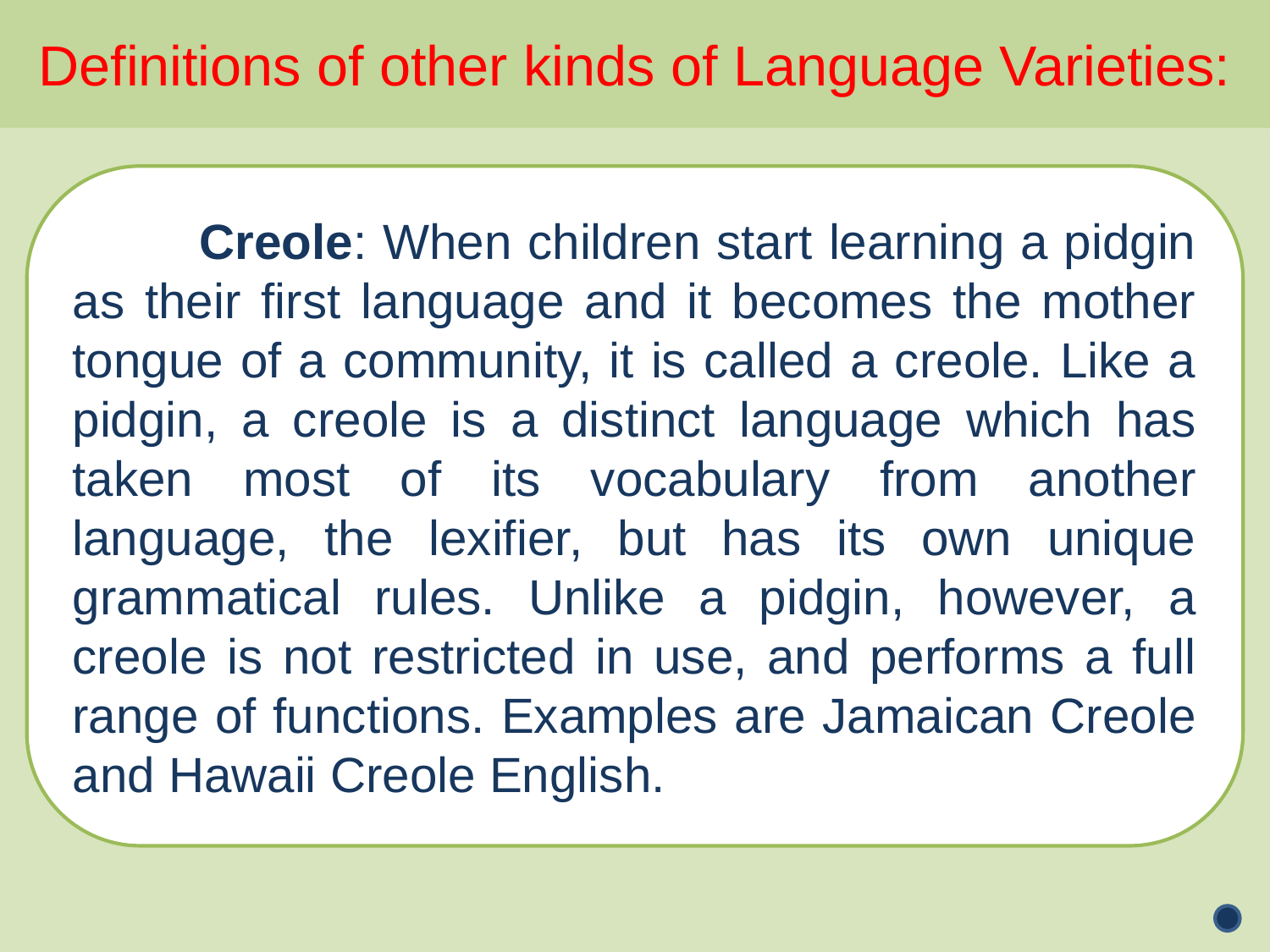

Definitions of other kinds of Language Varieties:
	Creole: When children start learning a pidgin as their first language and it becomes the mother tongue of a community, it is called a creole. Like a pidgin, a creole is a distinct language which has taken most of its vocabulary from another language, the lexifier, but has its own unique grammatical rules. Unlike a pidgin, however, a creole is not restricted in use, and performs a full range of functions. Examples are Jamaican Creole and Hawaii Creole English.